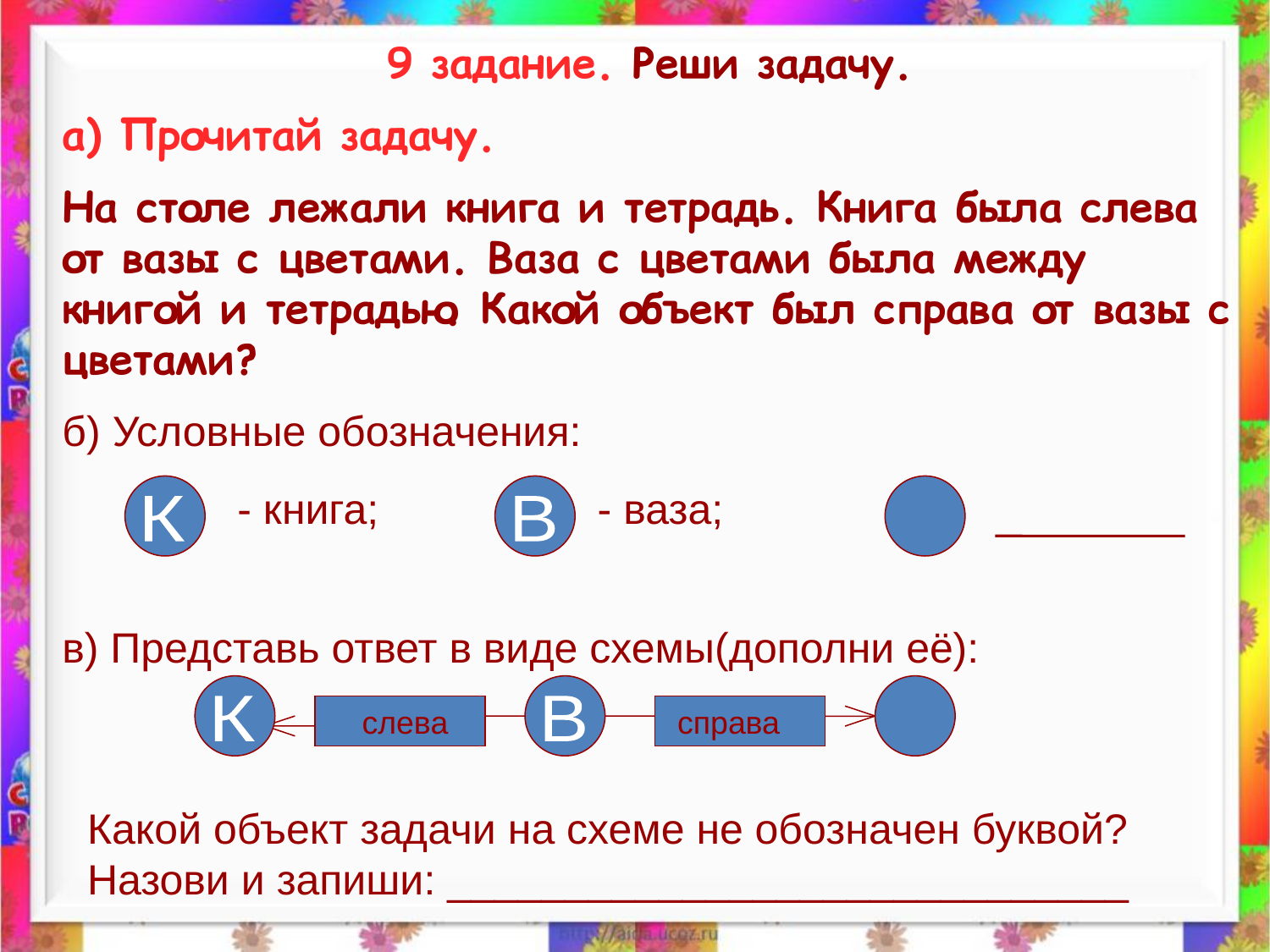

9 задание. Реши задачу.
а) Прочитай задачу.
На столе лежали книга и тетрадь. Книга была слева от вазы с цветами. Ваза с цветами была между книгой и тетрадью. Какой объект был справа от вазы с цветами?
б) Условные обозначения:

- книга;

- ваза;

К
В

в) Представь ответ в виде схемы(дополни её):

К

слева
В

справа

Какой объект задачи на схеме не обозначен буквой? Назови и запиши: _____________________________